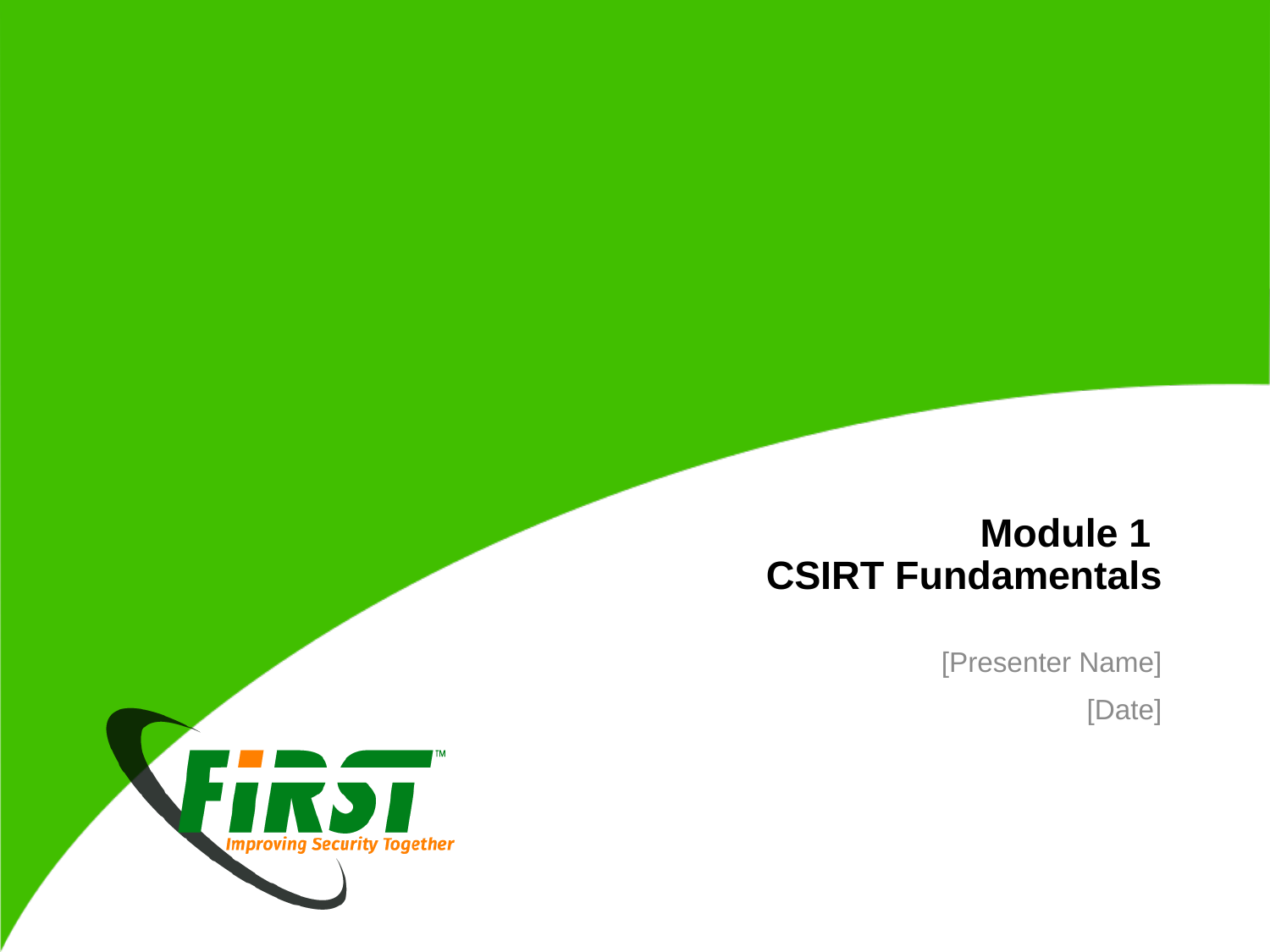

# Module 1 CSIRT Fundamentals
[Presenter Name]
[Date]